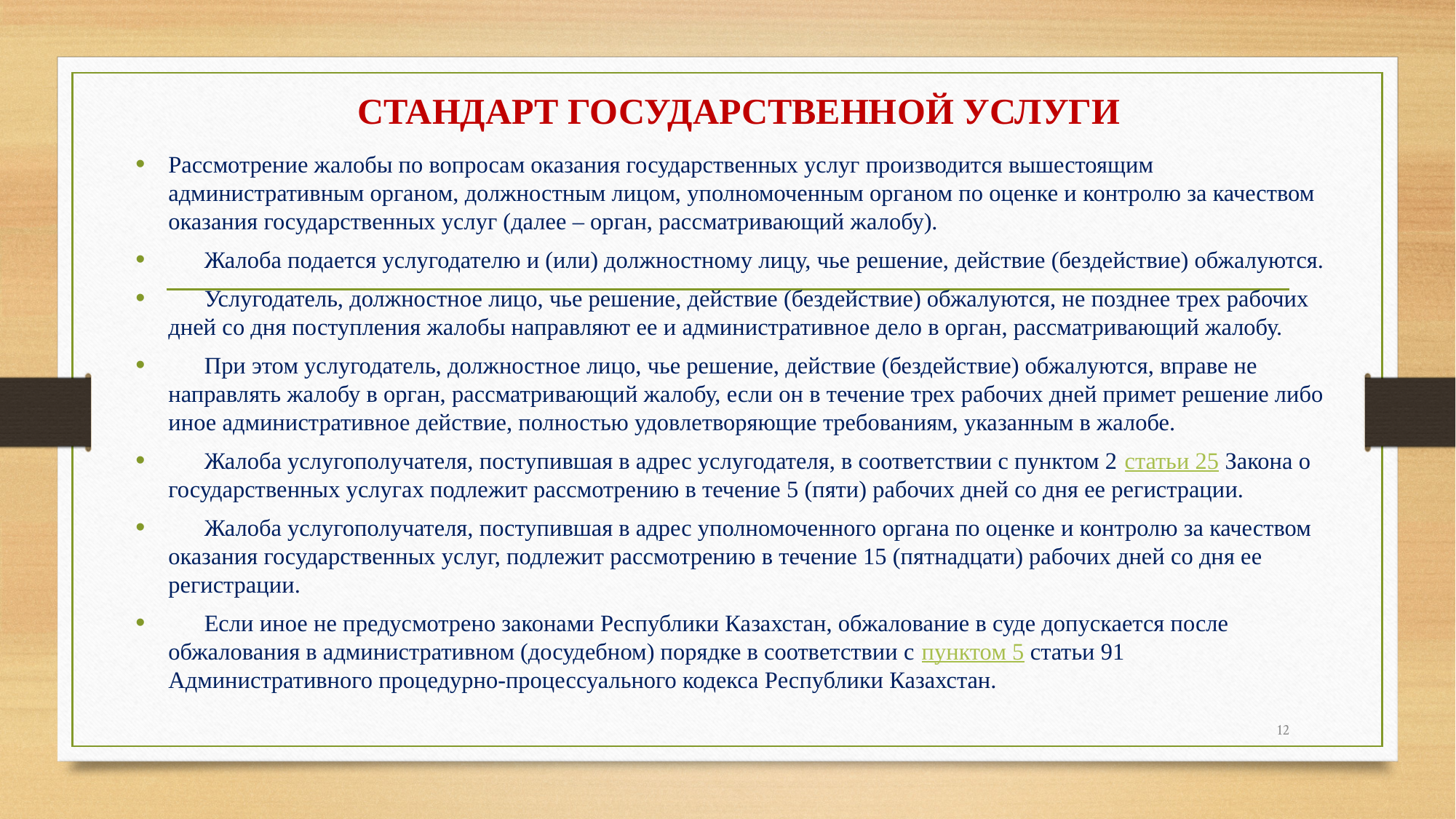

# СТАНДАРТ ГОСУДАРСТВЕННОЙ УСЛУГИ
Рассмотрение жалобы по вопросам оказания государственных услуг производится вышестоящим административным органом, должностным лицом, уполномоченным органом по оценке и контролю за качеством оказания государственных услуг (далее – орган, рассматривающий жалобу).
      Жалоба подается услугодателю и (или) должностному лицу, чье решение, действие (бездействие) обжалуются.
      Услугодатель, должностное лицо, чье решение, действие (бездействие) обжалуются, не позднее трех рабочих дней со дня поступления жалобы направляют ее и административное дело в орган, рассматривающий жалобу.
      При этом услугодатель, должностное лицо, чье решение, действие (бездействие) обжалуются, вправе не направлять жалобу в орган, рассматривающий жалобу, если он в течение трех рабочих дней примет решение либо иное административное действие, полностью удовлетворяющие требованиям, указанным в жалобе.
      Жалоба услугополучателя, поступившая в адрес услугодателя, в соответствии с пунктом 2 статьи 25 Закона о государственных услугах подлежит рассмотрению в течение 5 (пяти) рабочих дней со дня ее регистрации.
      Жалоба услугополучателя, поступившая в адрес уполномоченного органа по оценке и контролю за качеством оказания государственных услуг, подлежит рассмотрению в течение 15 (пятнадцати) рабочих дней со дня ее регистрации.
      Если иное не предусмотрено законами Республики Казахстан, обжалование в суде допускается после обжалования в административном (досудебном) порядке в соответствии с пунктом 5 статьи 91 Административного процедурно-процессуального кодекса Республики Казахстан.

12